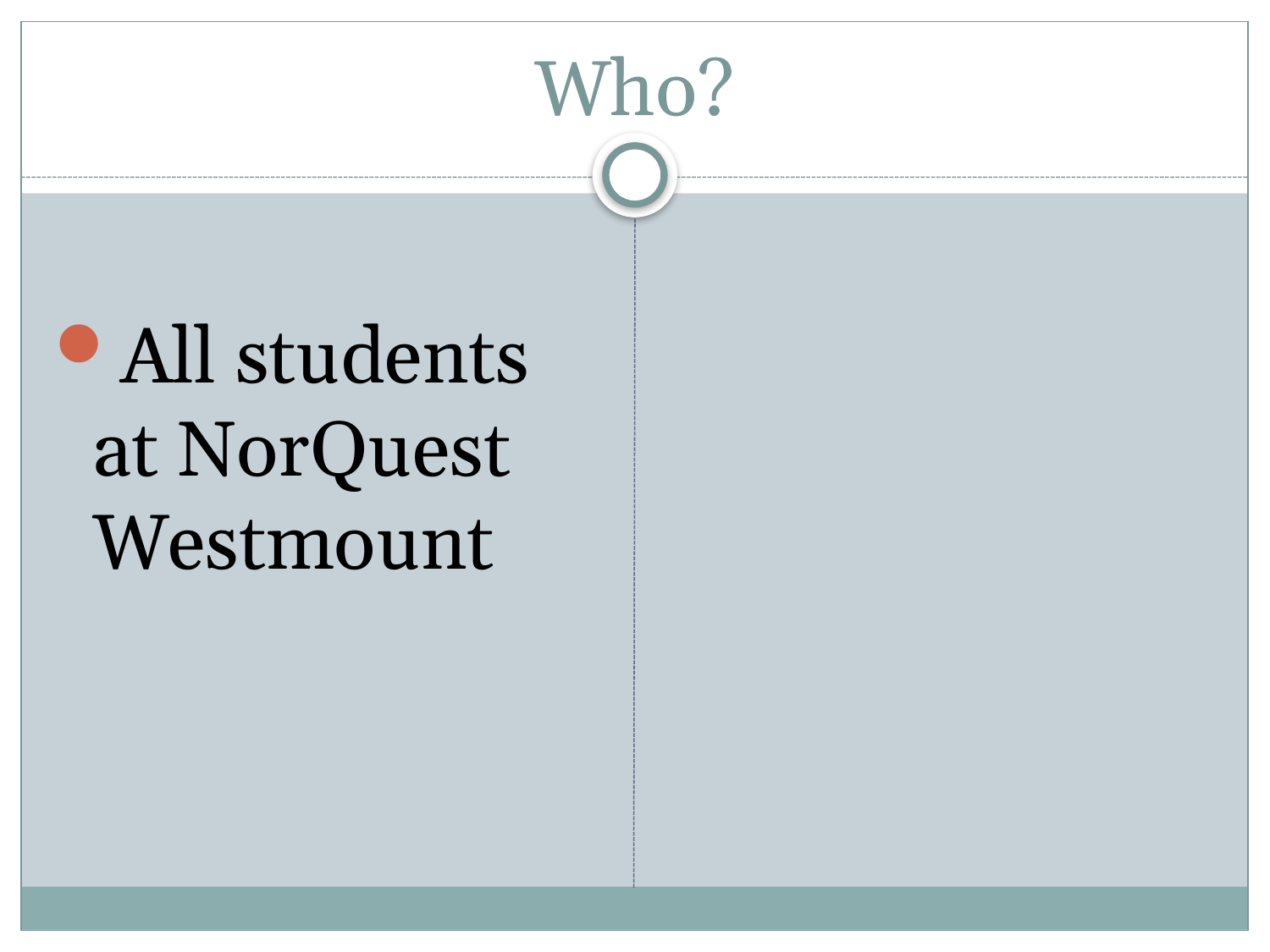

# Who?

All students at NorQuest Westmount